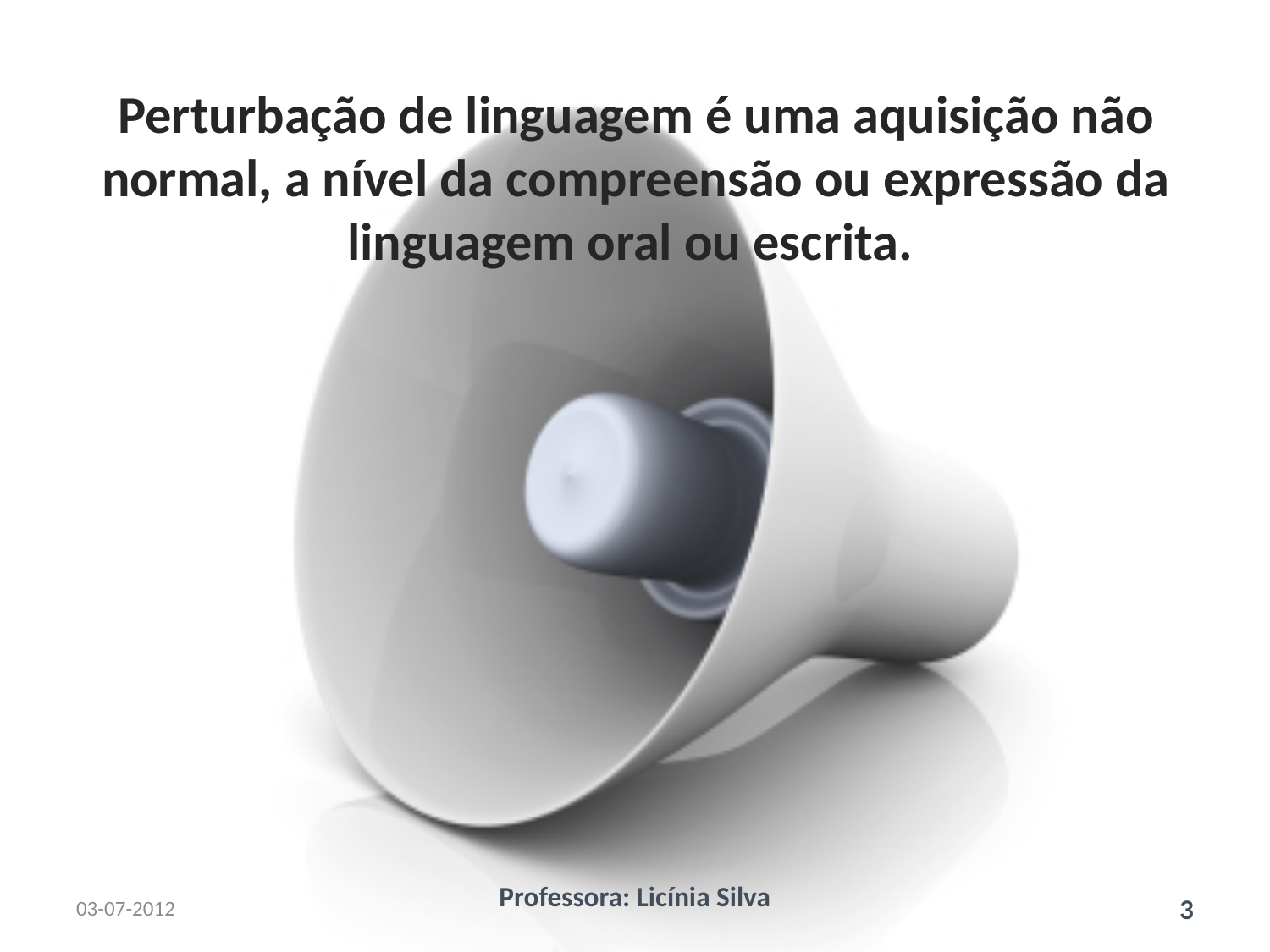

Perturbação de linguagem é uma aquisição não normal, a nível da compreensão ou expressão da linguagem oral ou escrita.
03-07-2012
Professora: Licínia Silva

3